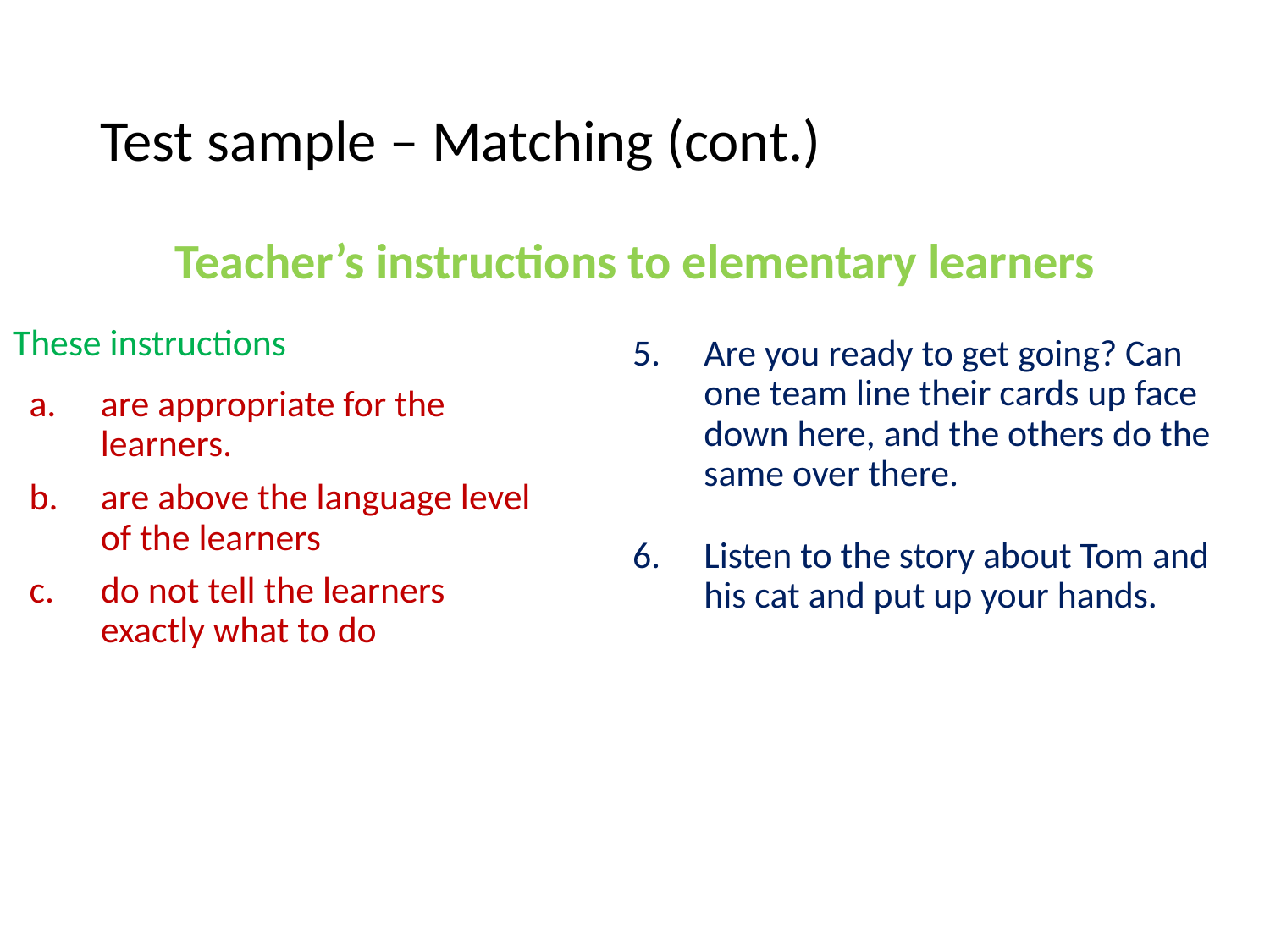

# Test sample – Matching (cont.)
Teacher’s instructions to elementary learners
These instructions
are appropriate for the learners.
are above the language level of the learners
do not tell the learners exactly what to do
Are you ready to get going? Can one team line their cards up face down here, and the others do the same over there.
Listen to the story about Tom and his cat and put up your hands.